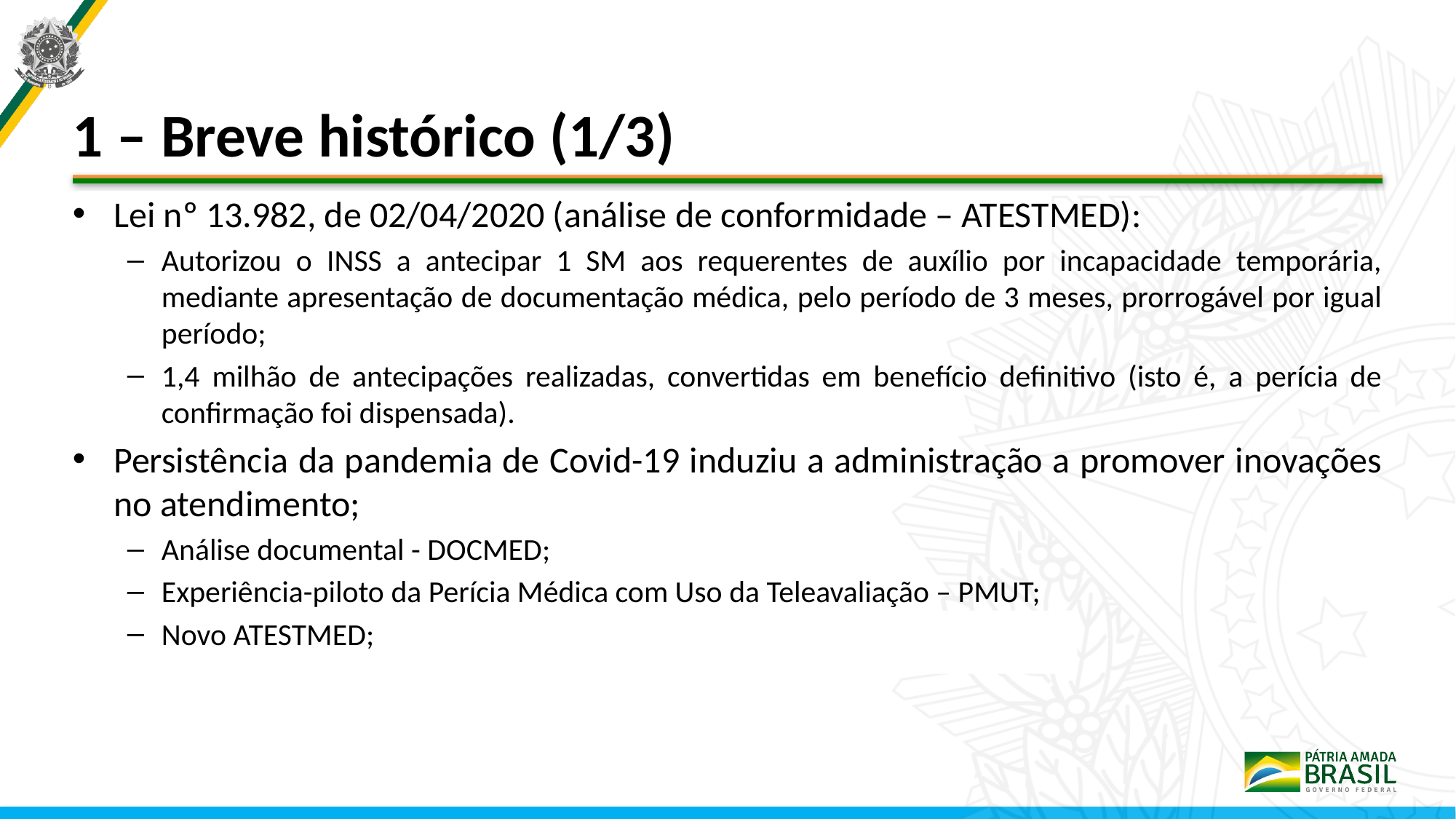

# 1 – Breve histórico (1/3)
Lei nº 13.982, de 02/04/2020 (análise de conformidade – ATESTMED):
Autorizou o INSS a antecipar 1 SM aos requerentes de auxílio por incapacidade temporária, mediante apresentação de documentação médica, pelo período de 3 meses, prorrogável por igual período;
1,4 milhão de antecipações realizadas, convertidas em benefício definitivo (isto é, a perícia de confirmação foi dispensada).
Persistência da pandemia de Covid-19 induziu a administração a promover inovações no atendimento;
Análise documental - DOCMED;
Experiência-piloto da Perícia Médica com Uso da Teleavaliação – PMUT;
Novo ATESTMED;